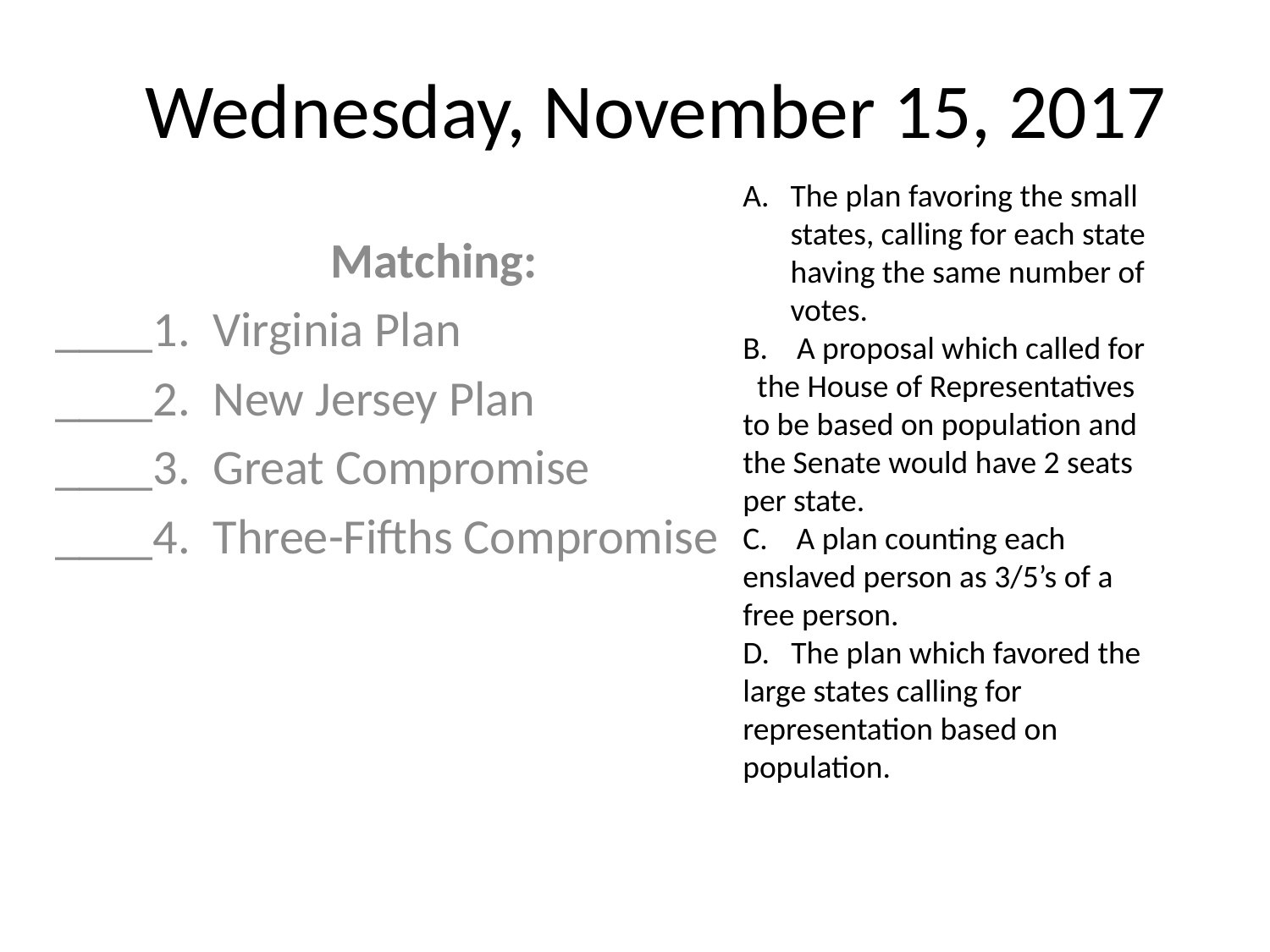

# Wednesday, November 15, 2017
The plan favoring the small states, calling for each state having the same number of votes.
B.    A proposal which called for     the House of Representatives to be based on population and the Senate would have 2 seats per state.
C.    A plan counting each enslaved person as 3/5’s of a free person.
D.   The plan which favored the large states calling for representation based on population.
Matching:
____1.  Virginia Plan
____2.  New Jersey Plan
____3.  Great Compromise
____4.  Three-Fifths Compromise